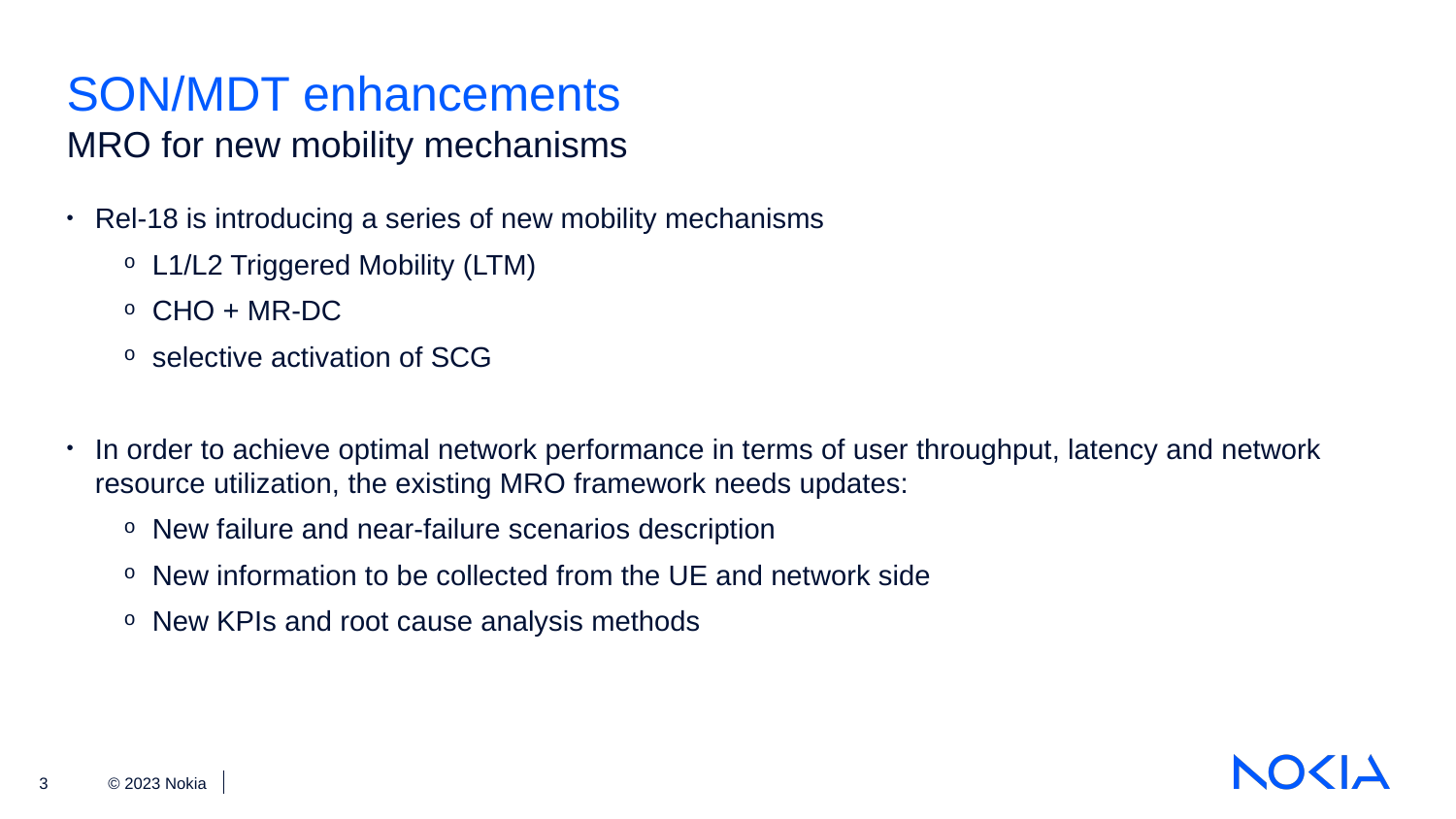

SON/MDT enhancements
MRO for new mobility mechanisms
Rel-18 is introducing a series of new mobility mechanisms
L1/L2 Triggered Mobility (LTM)
CHO + MR-DC
selective activation of SCG

In order to achieve optimal network performance in terms of user throughput, latency and network resource utilization, the existing MRO framework needs updates:
New failure and near-failure scenarios description
New information to be collected from the UE and network side
New KPIs and root cause analysis methods